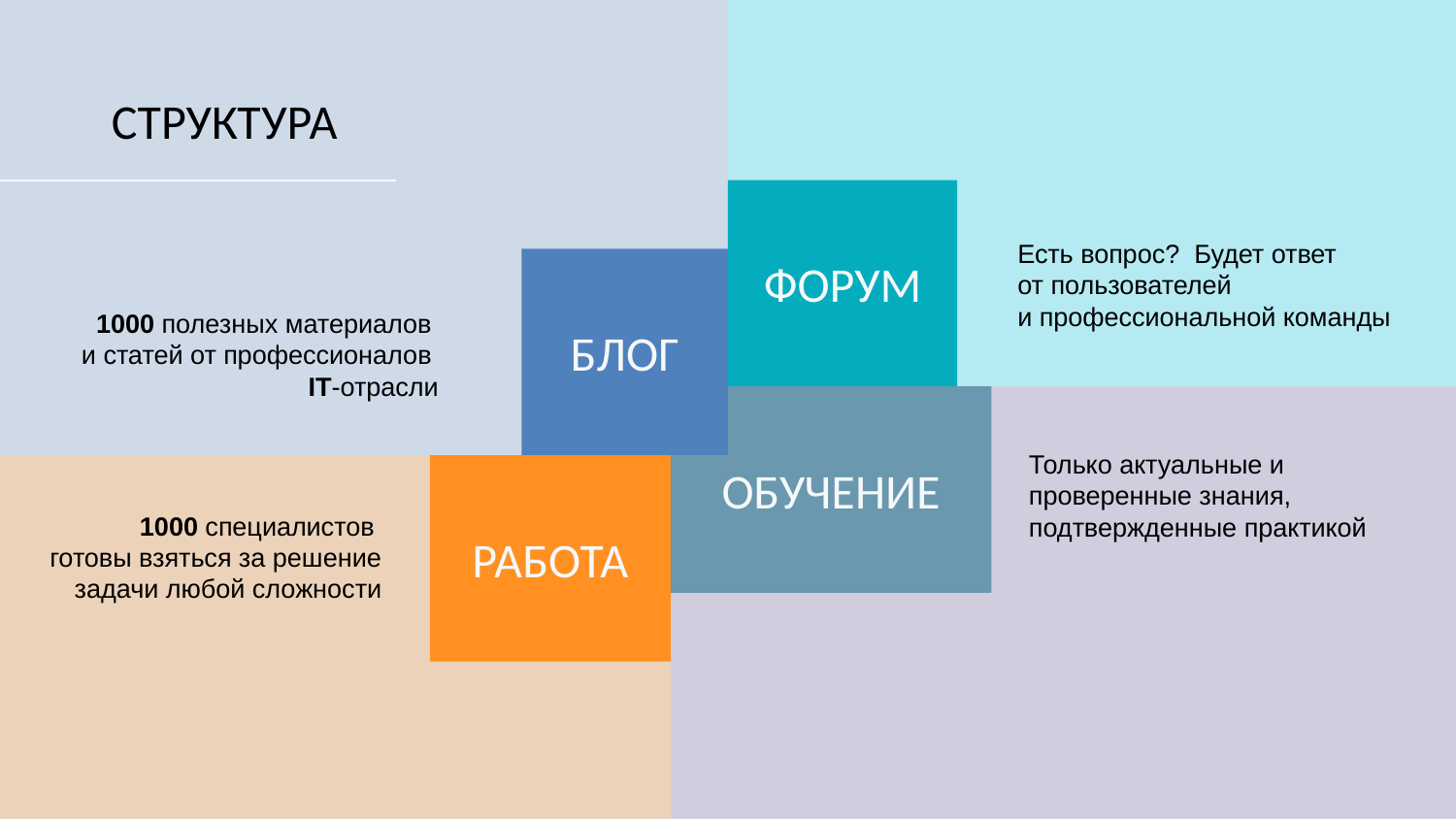

СТРУКТУРА
ФОРУМ
Есть вопрос?  Будет ответ
от пользователей
и профессиональной команды
БЛОГ
1000 полезных материалов
и статей от профессионалов
IT-отрасли

ОБУЧЕНИЕ
Только актуальные и проверенные знания, подтвержденные практикой

РАБОТА
1000 специалистов
готовы взяться за решение задачи любой сложности